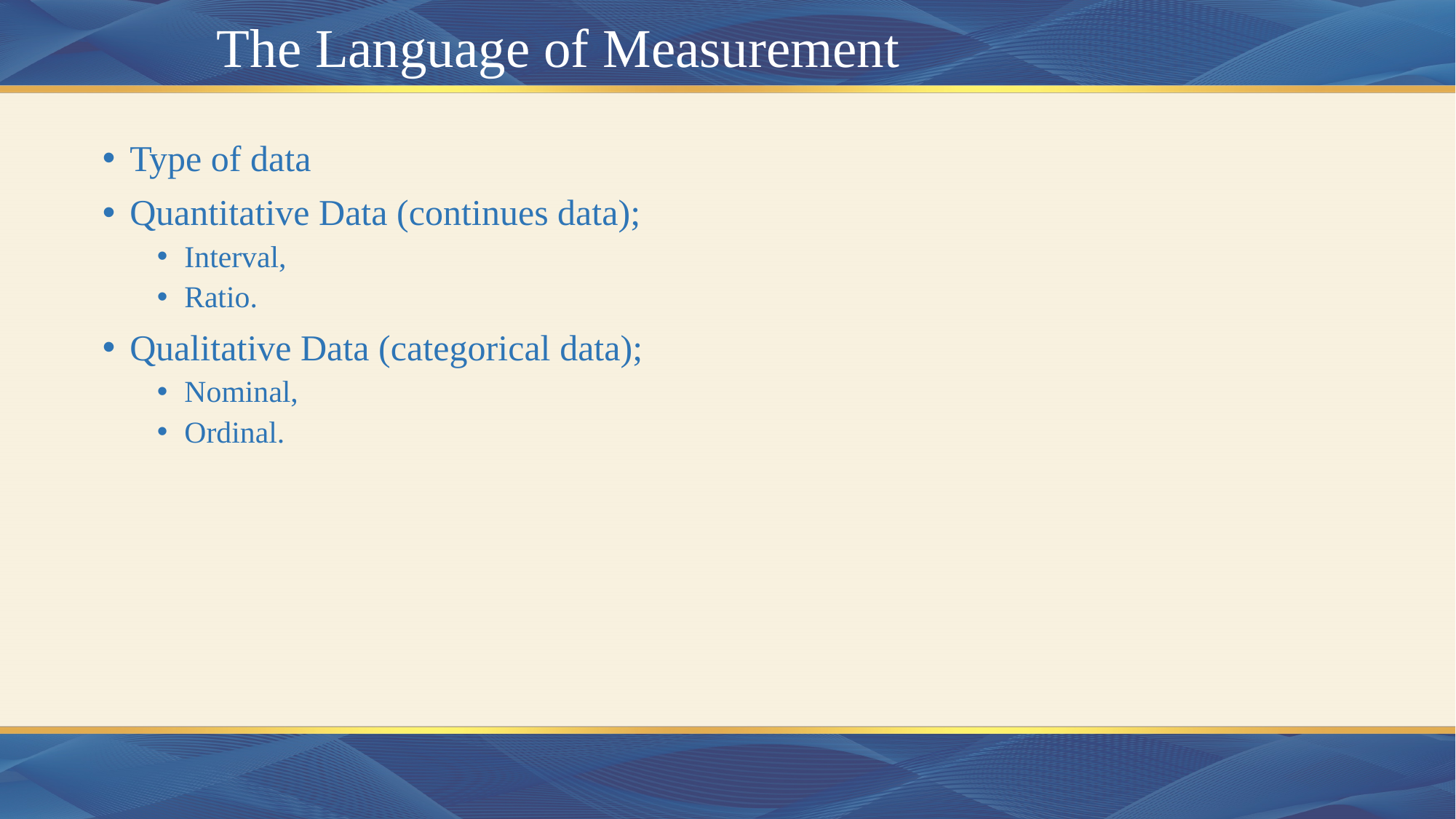

# The Language of Measurement
Type of data
Quantitative Data (continues data);
Interval,
Ratio.
Qualitative Data (categorical data);
Nominal,
Ordinal.